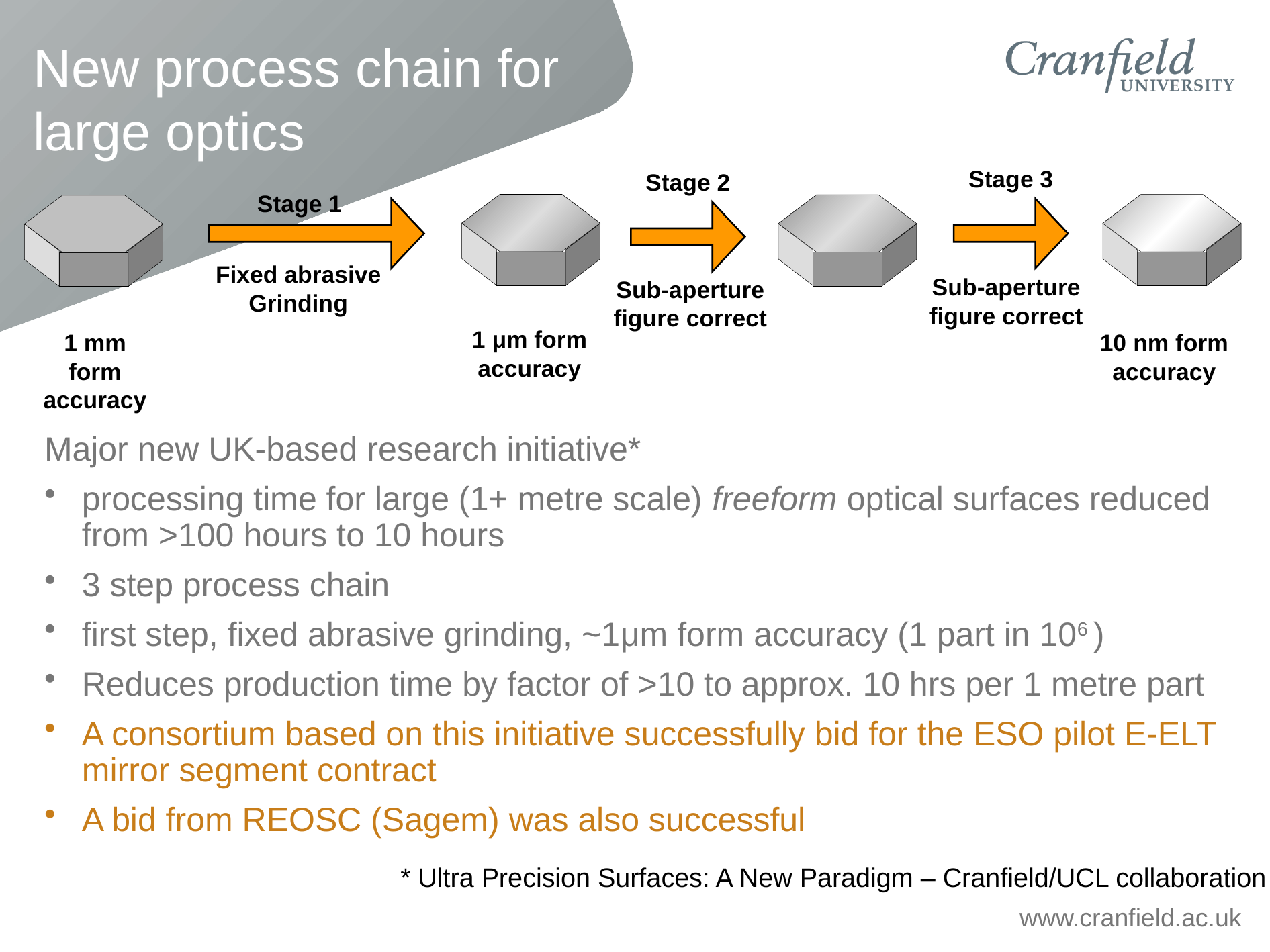

# New process chain for large optics
Stage 3
Stage 2
Stage 1

Fixed abrasive Grinding
Sub-aperture figure correct
1 μm form accuracy
1 mm form accuracy
10 nm form accuracy
Sub-aperture figure correct
Major new UK-based research initiative*
processing time for large (1+ metre scale) freeform optical surfaces reduced from >100 hours to 10 hours
3 step process chain
first step, fixed abrasive grinding, ~1μm form accuracy (1 part in 106 )
Reduces production time by factor of >10 to approx. 10 hrs per 1 metre part
A consortium based on this initiative successfully bid for the ESO pilot E-ELT mirror segment contract
A bid from REOSC (Sagem) was also successful
* Ultra Precision Surfaces: A New Paradigm – Cranfield/UCL collaboration